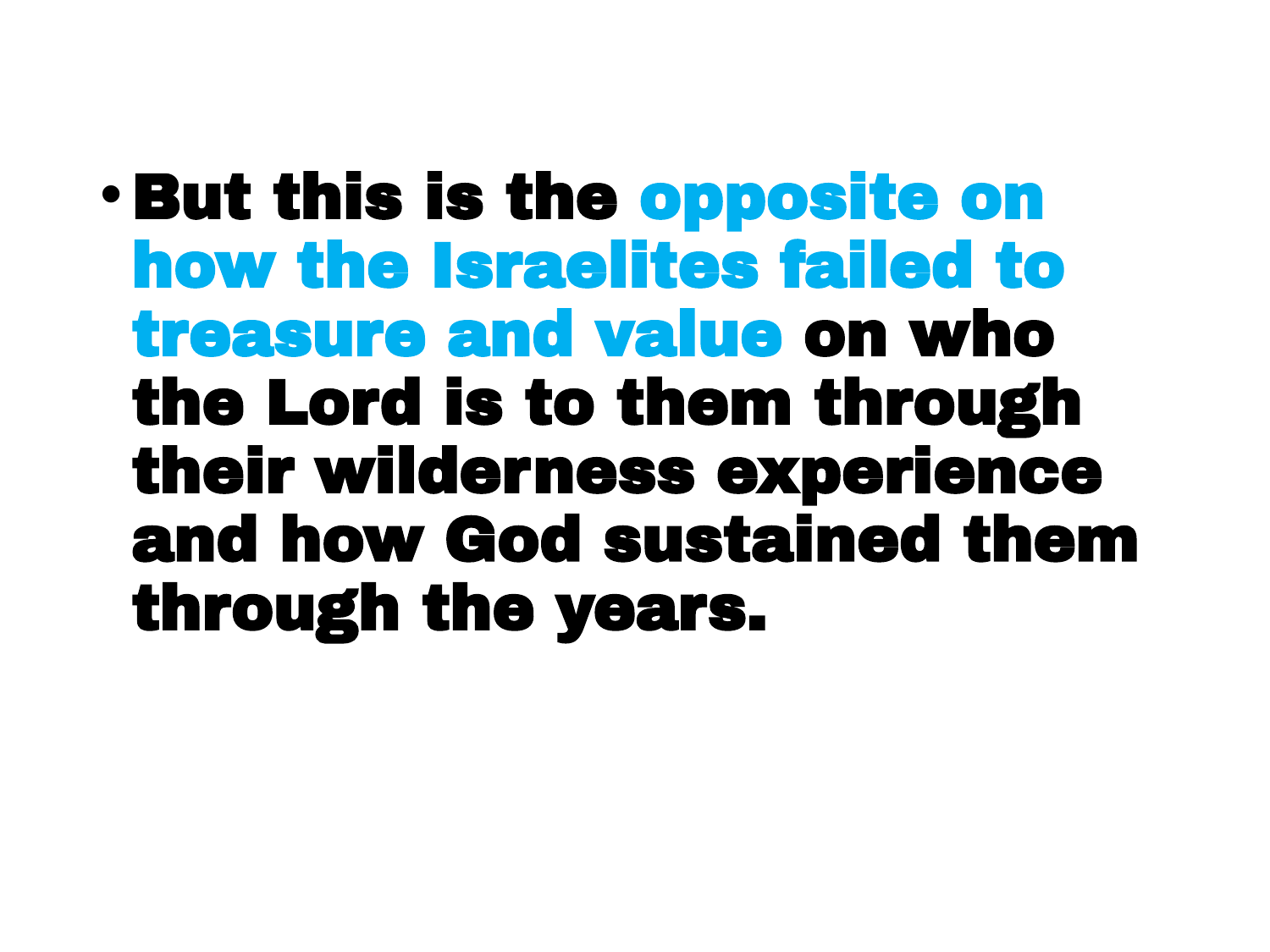

#
But this is the opposite on how the Israelites failed to treasure and value on who the Lord is to them through their wilderness experience and how God sustained them through the years.